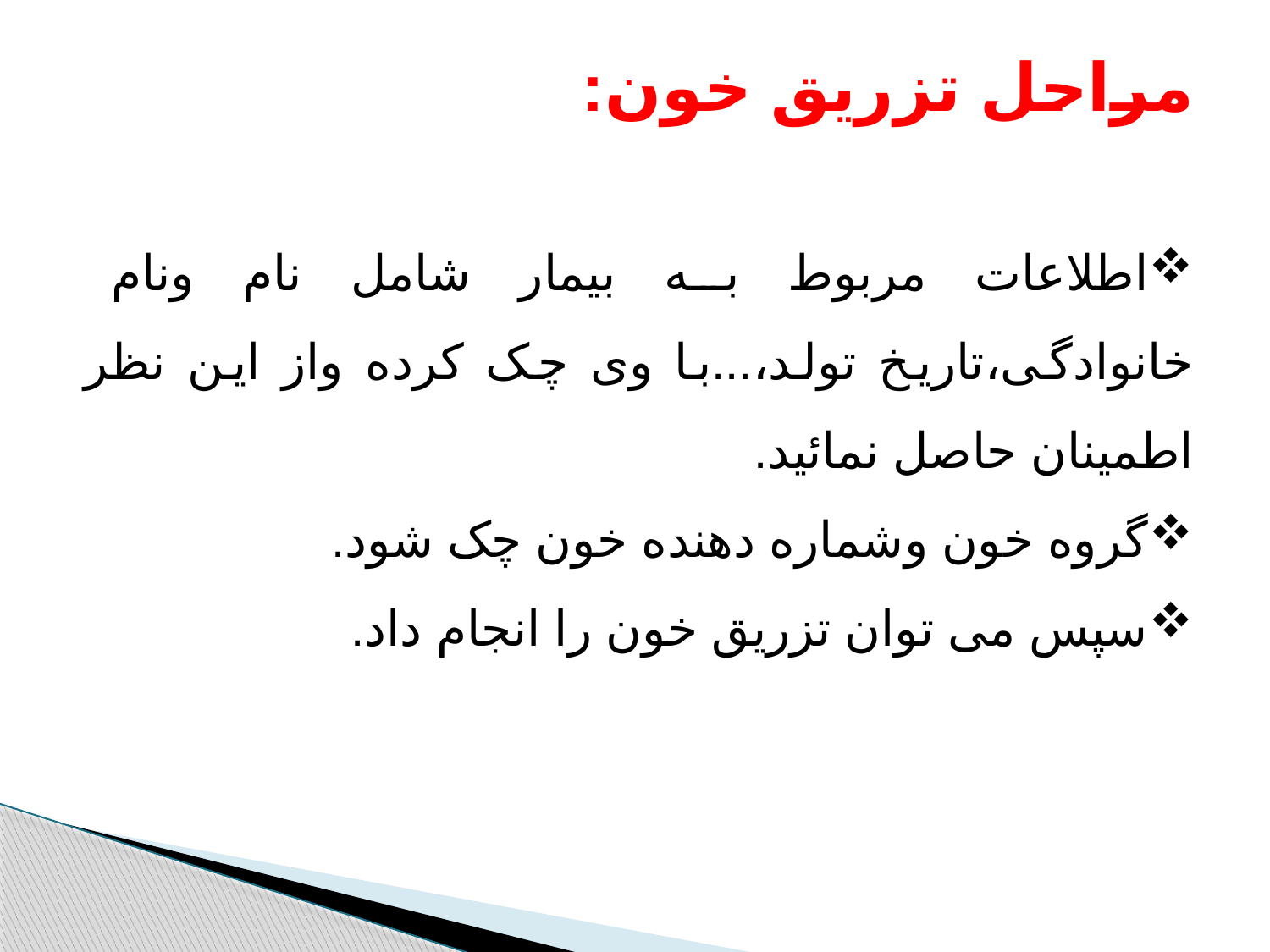

# مراحل تزریق خون:
اطلاعات مربوط به بیمار شامل نام ونام خانوادگی،تاریخ تولد،...با وی چک کرده واز این نظر اطمینان حاصل نمائید.
گروه خون وشماره دهنده خون چک شود.
سپس می توان تزریق خون را انجام داد.